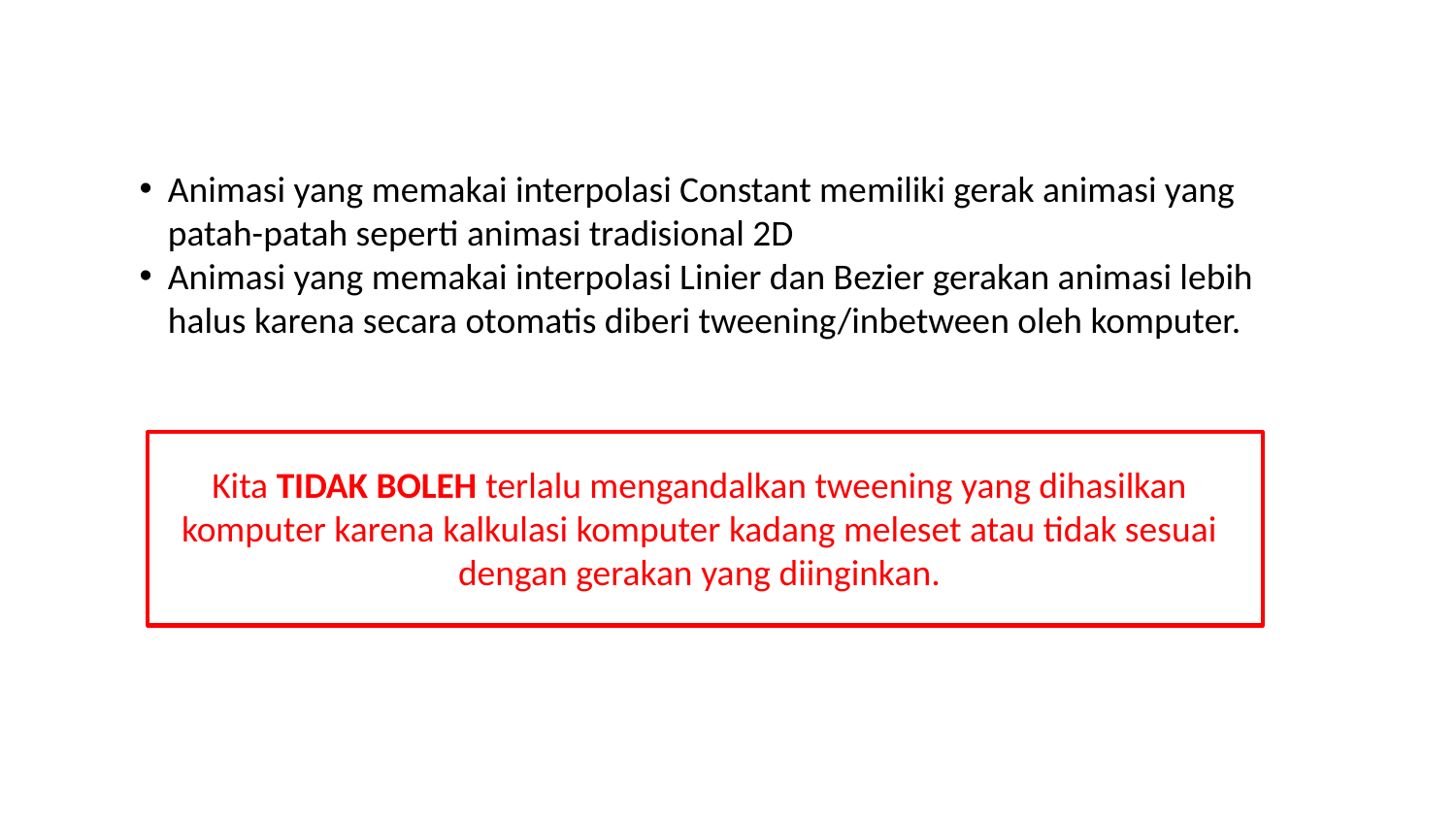

Animasi yang memakai interpolasi Constant memiliki gerak animasi yang patah-patah seperti animasi tradisional 2D
Animasi yang memakai interpolasi Linier dan Bezier gerakan animasi lebih halus karena secara otomatis diberi tweening/inbetween oleh komputer.

Kita TIDAK BOLEH terlalu mengandalkan tweening yang dihasilkan komputer karena kalkulasi komputer kadang meleset atau tidak sesuai dengan gerakan yang diinginkan.